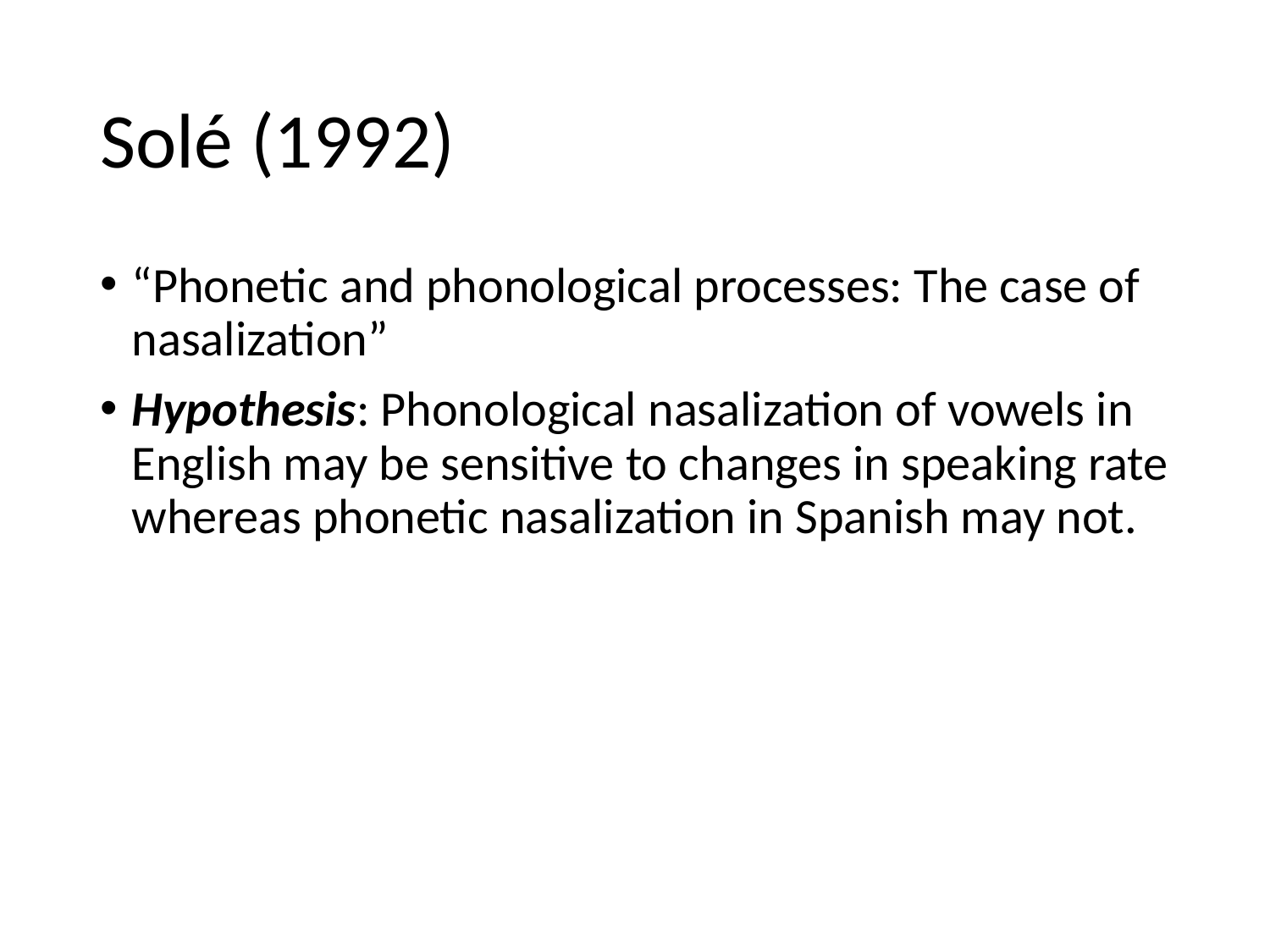

# Solé (1992)
“Phonetic and phonological processes: The case of nasalization”
Hypothesis: Phonological nasalization of vowels in English may be sensitive to changes in speaking rate whereas phonetic nasalization in Spanish may not.